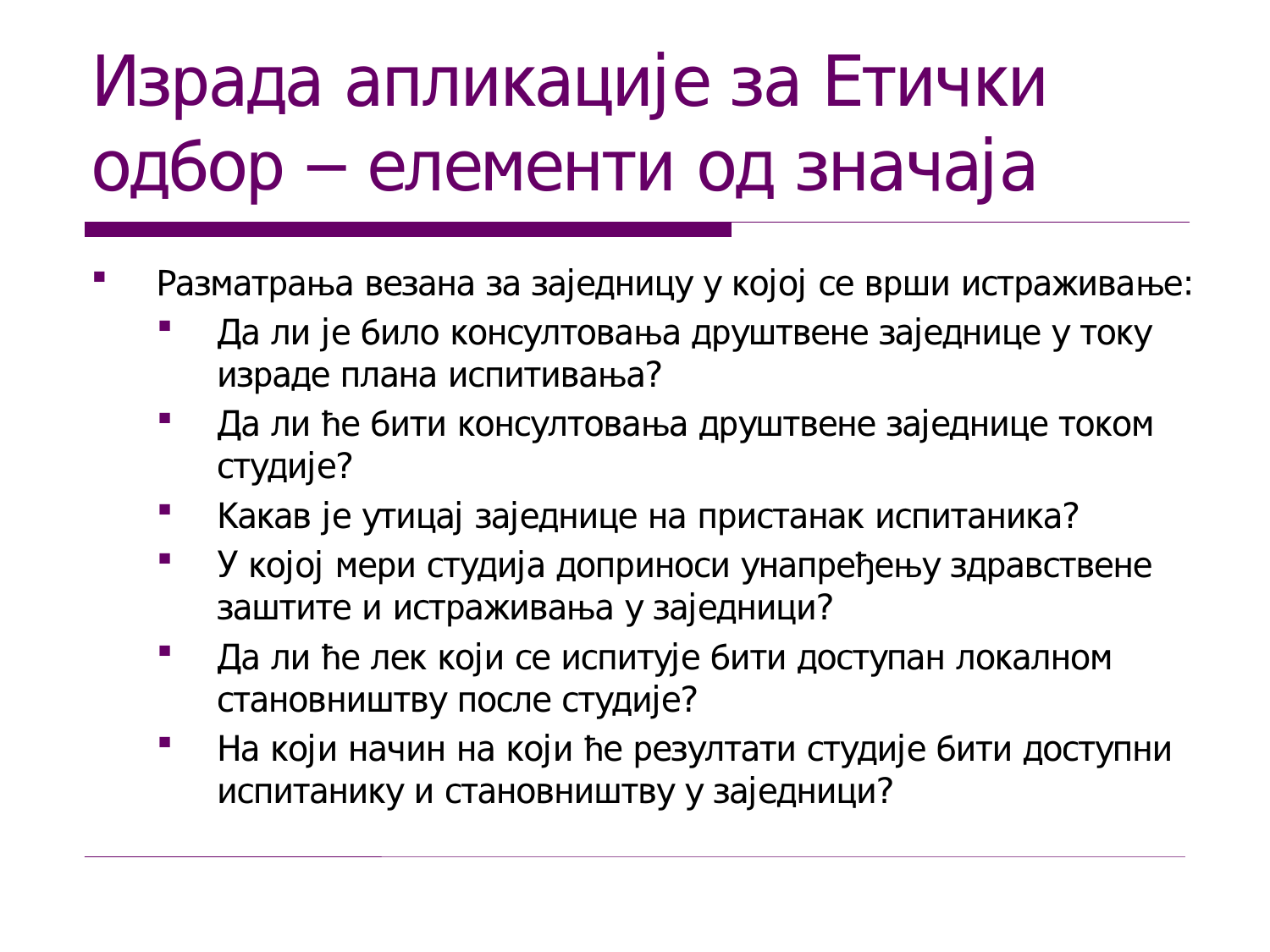

# Израда апликације за Етички одбор – елементи од значаја
Разматрања везана за заједницу у којој се врши истраживање:
Да ли је било консултовања друштвене заједнице у току израде плана испитивања?
Да ли ће бити консултовања друштвене заједнице током студије?
Какав је утицај заједнице на пристанак испитаника?
У којој мери студија доприноси унапређењу здравствене заштите и истраживања у заједници?
Да ли ће лек који се испитује бити доступан локалном становништву после студије?
На који начин на који ће резултати студије бити доступни испитанику и становништву у заједници?